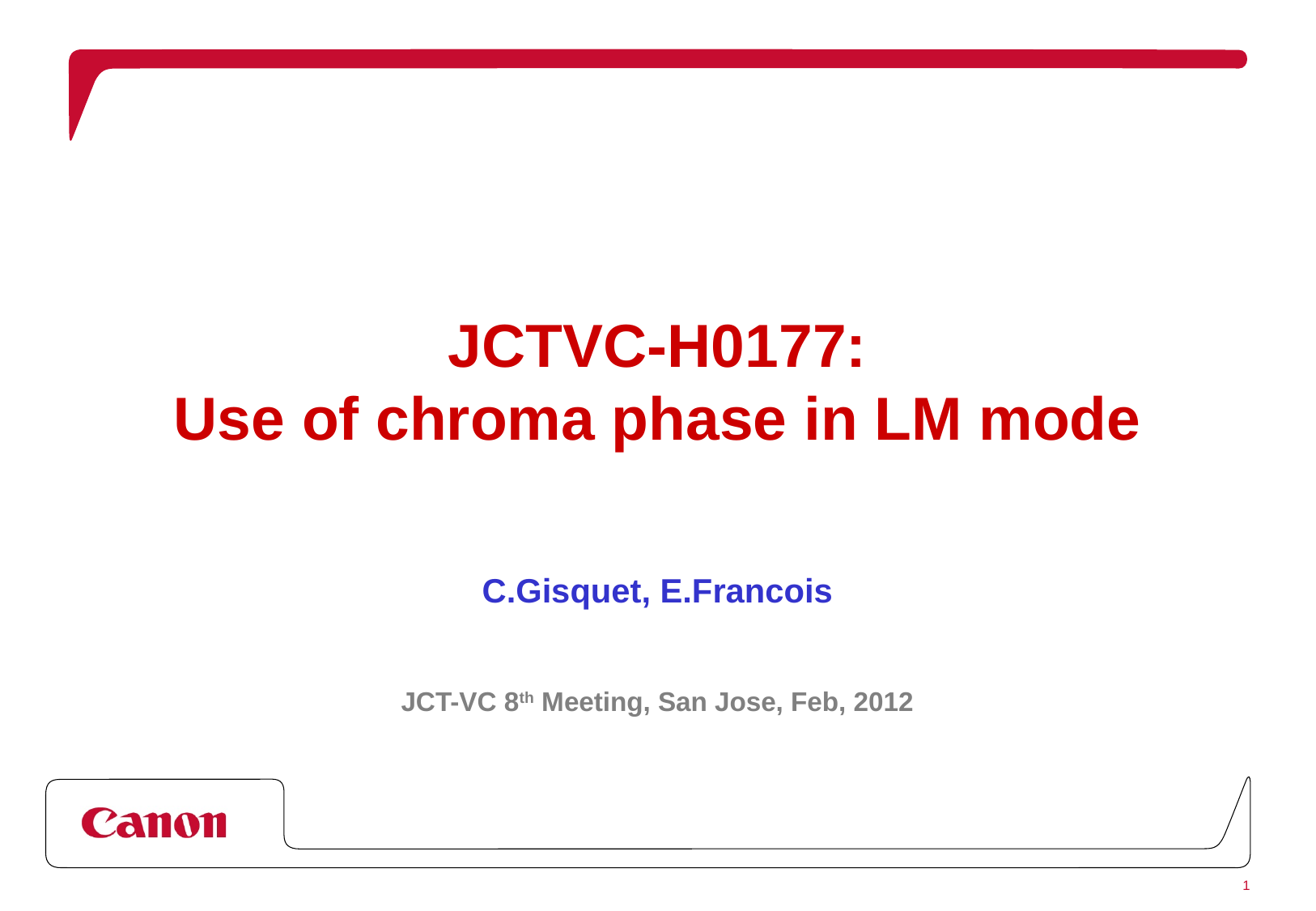

# JCTVC-H0177: Use of chroma phase in LM mode
C.Gisquet, E.Francois

JCT-VC 8th Meeting, San Jose, Feb, 2012

1